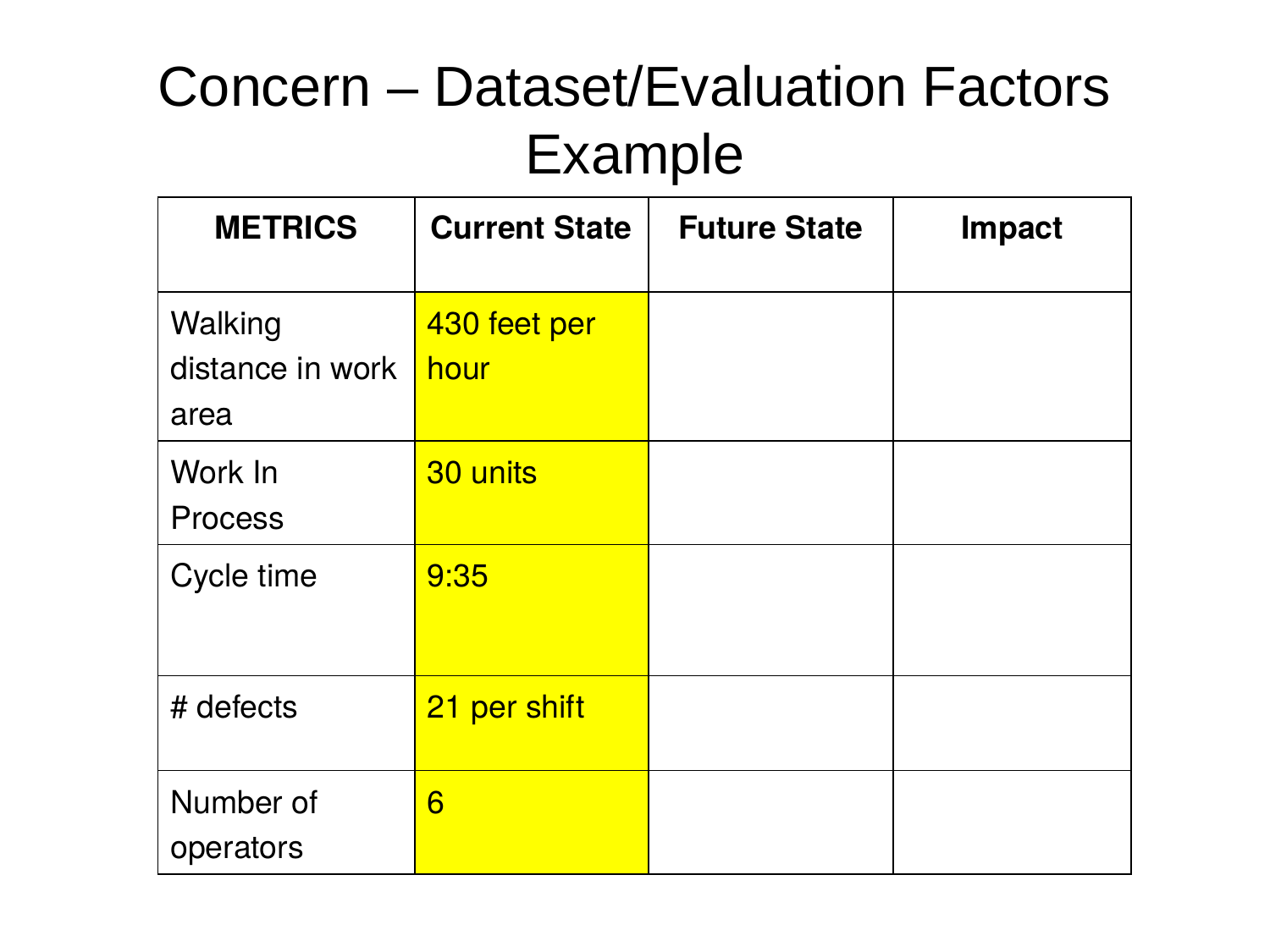

# Concern – Dataset/Evaluation Factors Example
| METRICS | Current State | Future State | Impact |
| --- | --- | --- | --- |
| Walking distance in work area | 430 feet per hour |  |  |
| Work In Process | 30 units |  |  |
| Cycle time | 9:35 |  |  |
| # defects | 21 per shift |  |  |
| Number of operators | 6 |  |  |